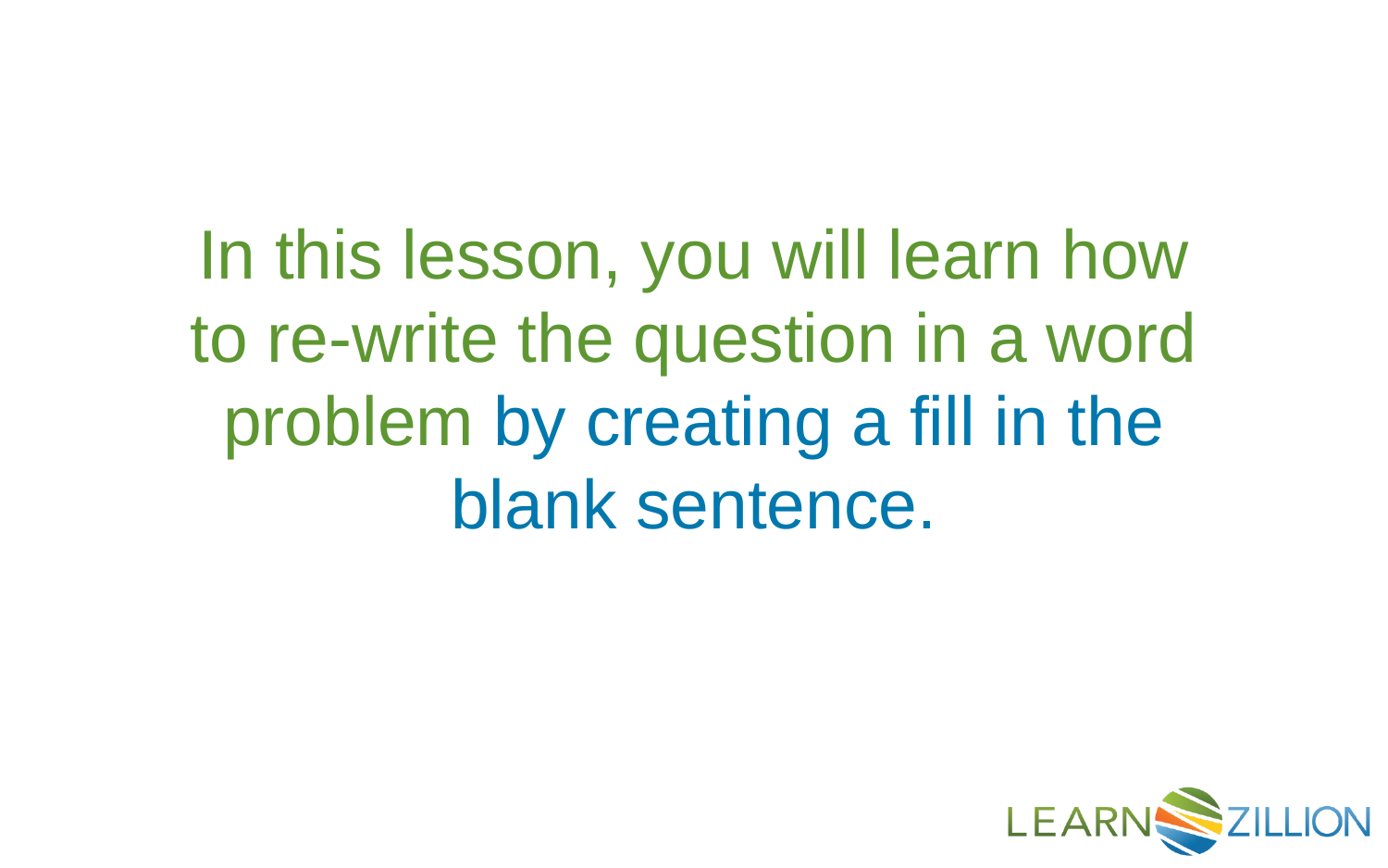

In this lesson, you will learn how to re-write the question in a word problem by creating a fill in the blank sentence.